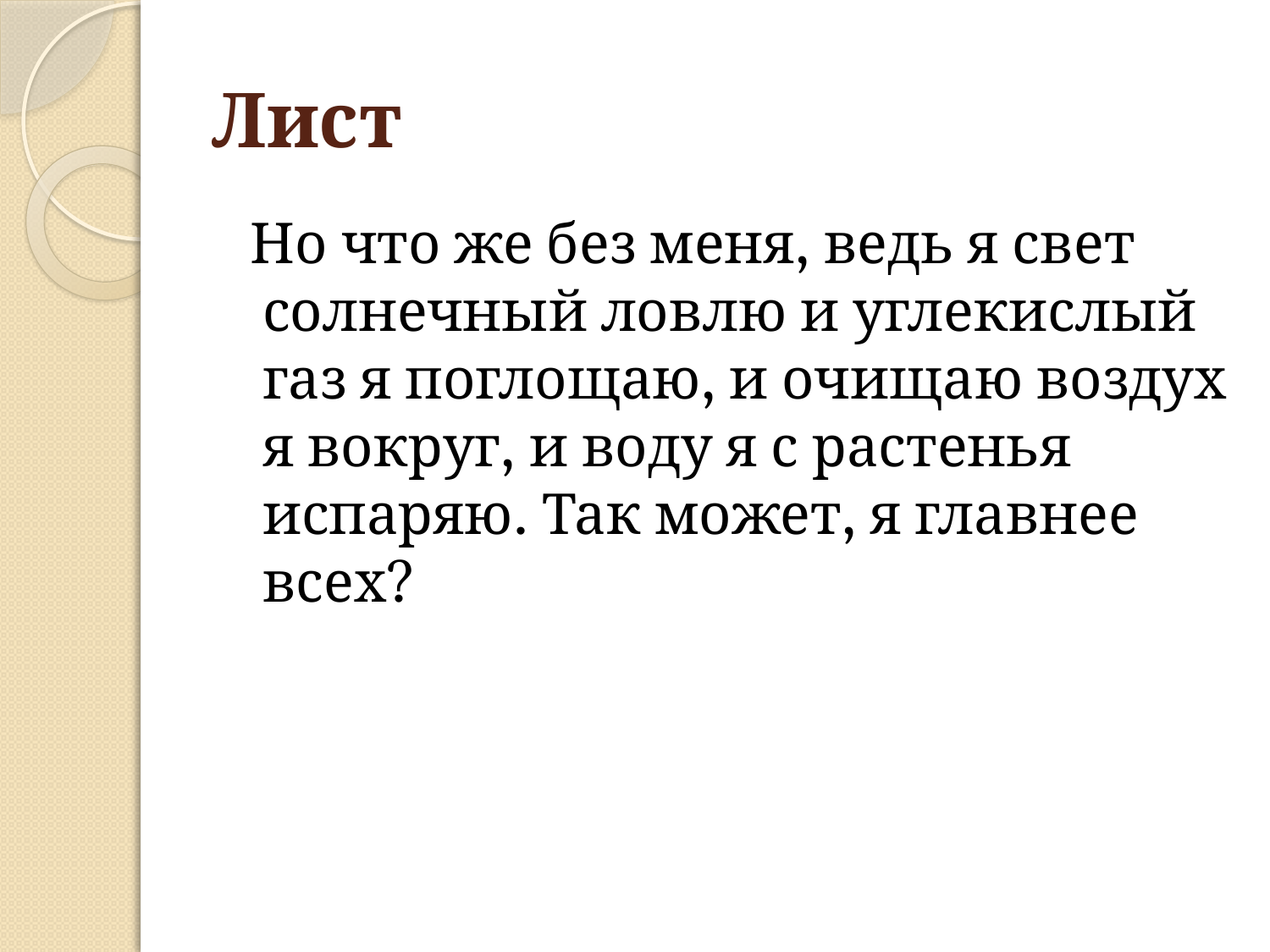

# Лист
  Но что же без меня, ведь я свет солнечный ловлю и углекислый газ я поглощаю, и очищаю воздух я вокруг, и воду я с растенья испаряю. Так может, я главнее всех?